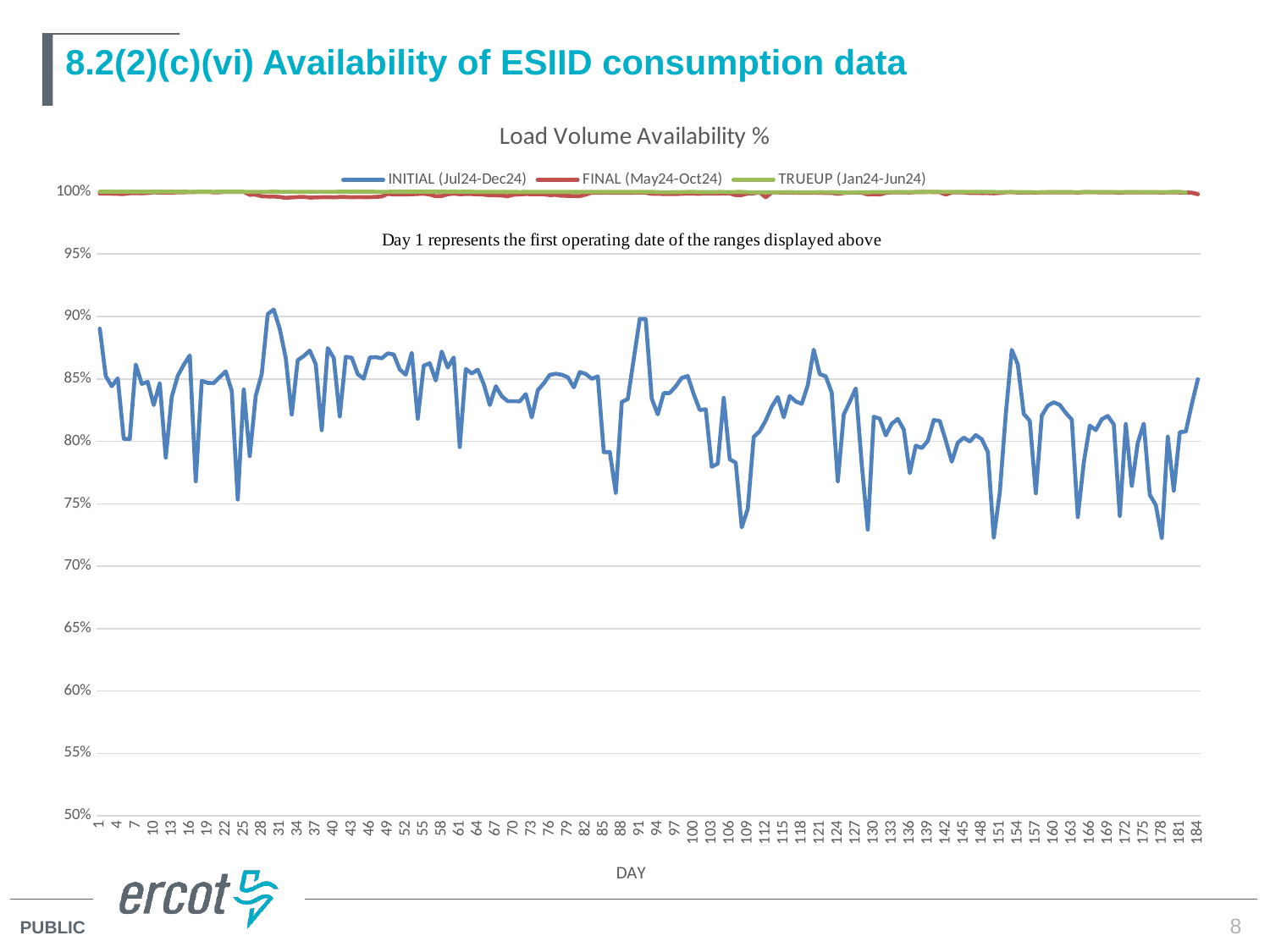

# 8.2(2)(c)(vi) Availability of ESIID consumption data

### Chart: Load Volume Availability %

| Category | INITIAL (Jul24-Dec24) | FINAL (May24-Oct24) | TRUEUP (Jan24-Jun24) |
|---|---|---|---|
8